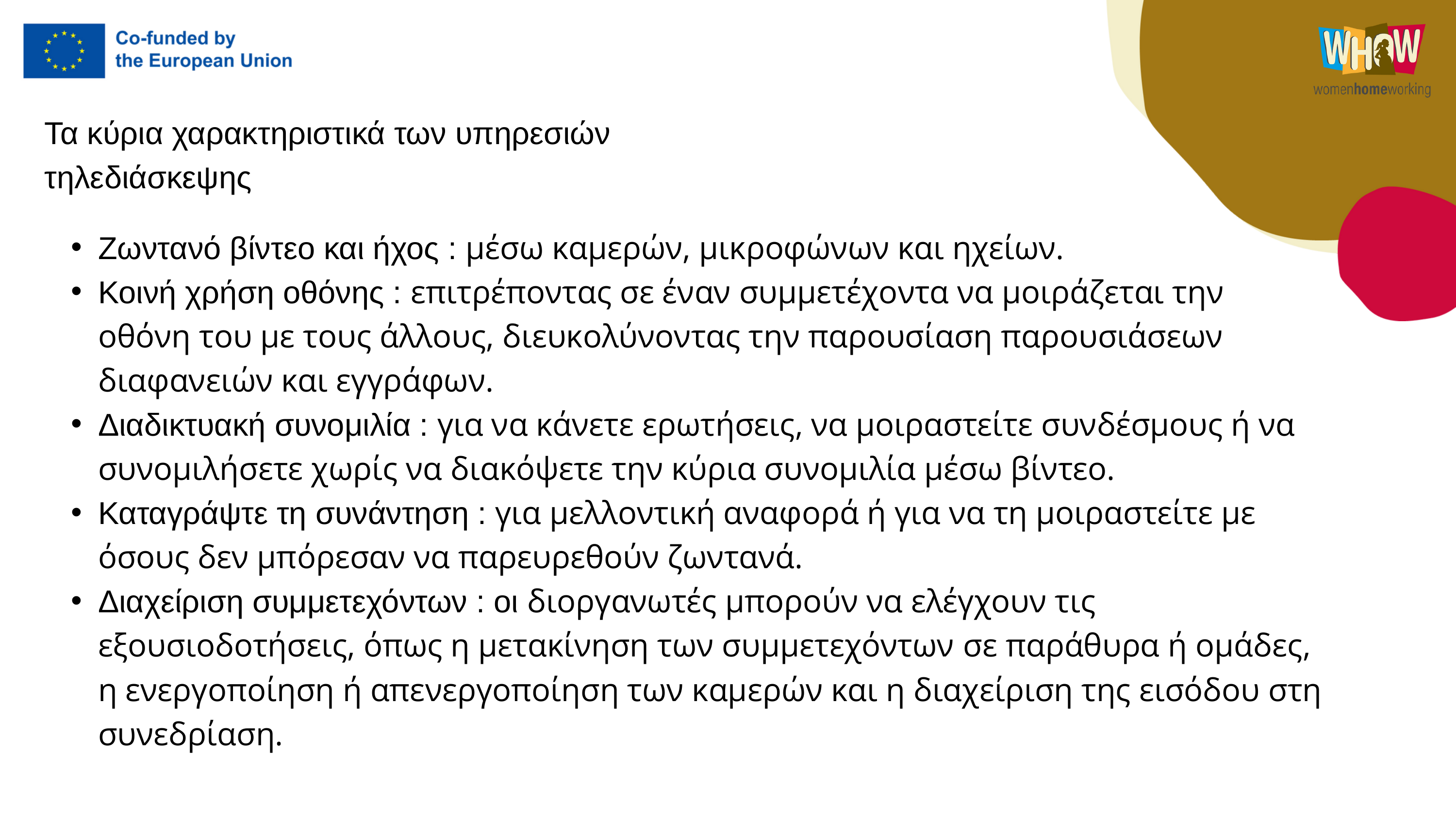

Τα κύρια χαρακτηριστικά των υπηρεσιών τηλεδιάσκεψης
Ζωντανό βίντεο και ήχος : μέσω καμερών, μικροφώνων και ηχείων.
Κοινή χρήση οθόνης : επιτρέποντας σε έναν συμμετέχοντα να μοιράζεται την οθόνη του με τους άλλους, διευκολύνοντας την παρουσίαση παρουσιάσεων διαφανειών και εγγράφων.
Διαδικτυακή συνομιλία : για να κάνετε ερωτήσεις, να μοιραστείτε συνδέσμους ή να συνομιλήσετε χωρίς να διακόψετε την κύρια συνομιλία μέσω βίντεο.
Καταγράψτε τη συνάντηση : για μελλοντική αναφορά ή για να τη μοιραστείτε με όσους δεν μπόρεσαν να παρευρεθούν ζωντανά.
Διαχείριση συμμετεχόντων : οι διοργανωτές μπορούν να ελέγχουν τις εξουσιοδοτήσεις, όπως η μετακίνηση των συμμετεχόντων σε παράθυρα ή ομάδες, η ενεργοποίηση ή απενεργοποίηση των καμερών και η διαχείριση της εισόδου στη συνεδρίαση.